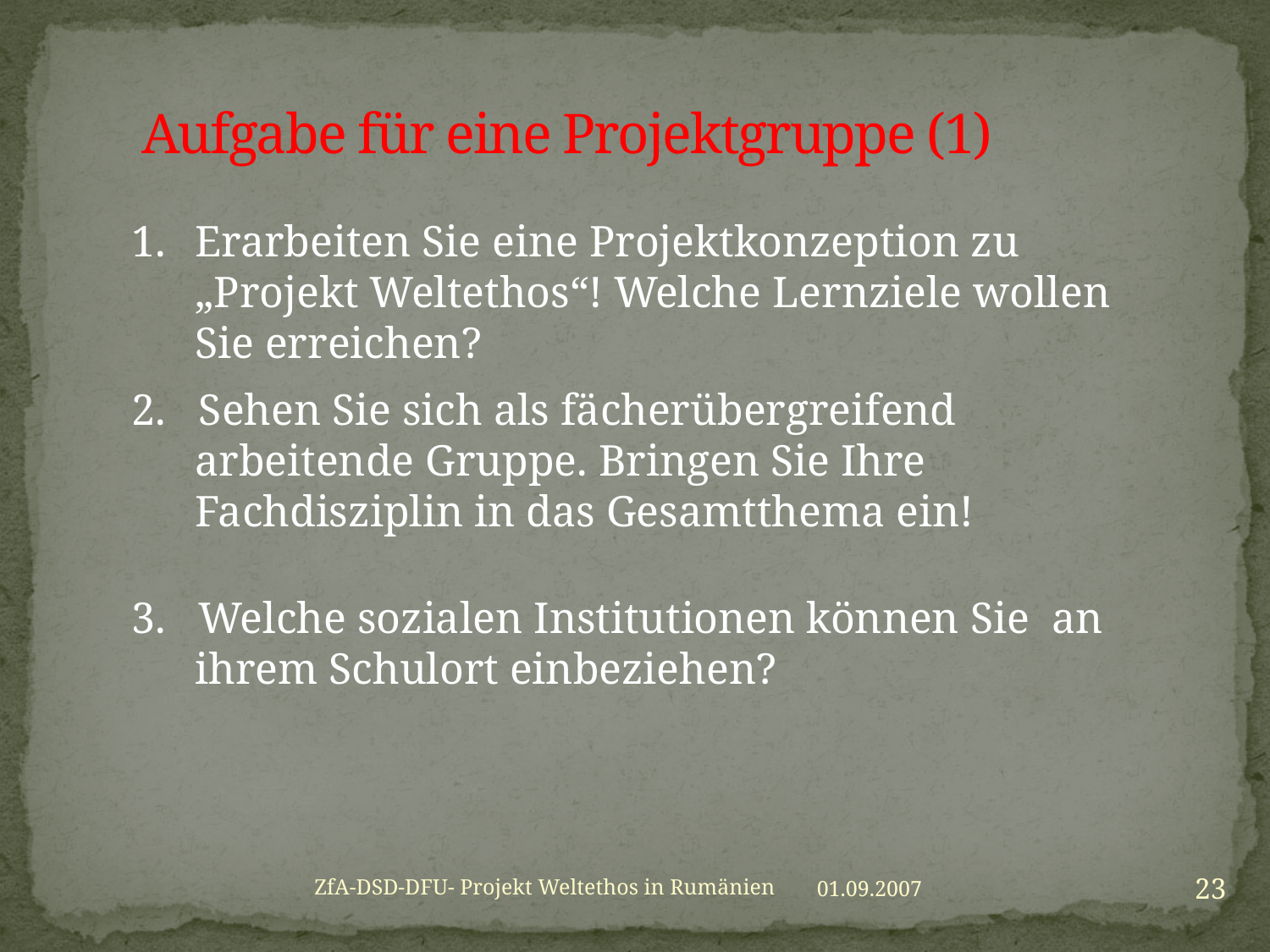

# Aufgabe für eine Projektgruppe (1)
Erarbeiten Sie eine Projektkonzeption zu „Projekt Weltethos“! Welche Lernziele wollen Sie erreichen?
2.   Sehen Sie sich als fächerübergreifend arbeitende Gruppe. Bringen Sie Ihre Fachdisziplin in das Gesamtthema ein!
3.   Welche sozialen Institutionen können Sie  an ihrem Schulort einbeziehen?
23
ZfA-DSD-DFU- Projekt Weltethos in Rumänien
01.09.2007